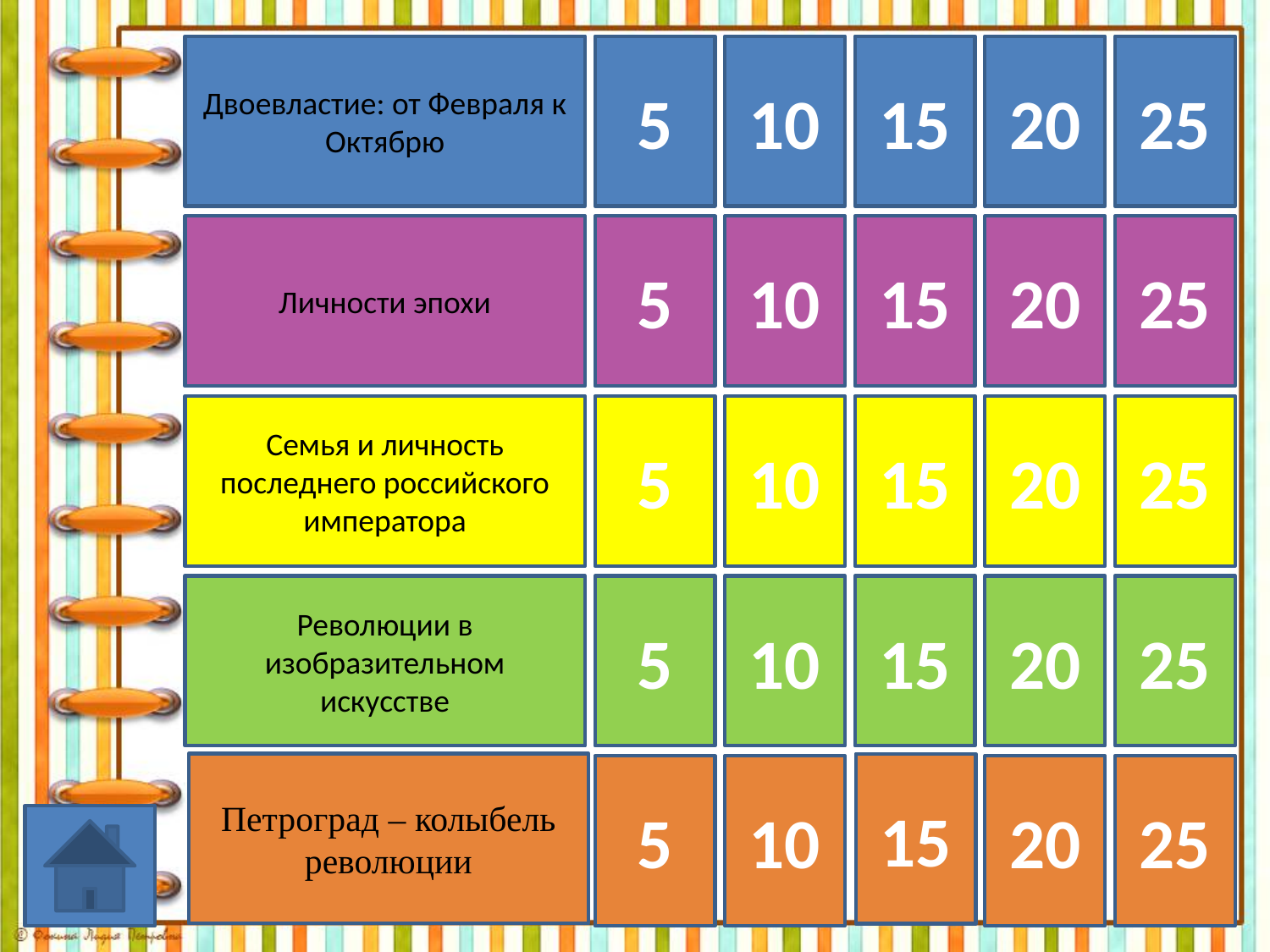

Двоевластие: от Февраля к Октябрю
5
10
15
20
25
Личности эпохи
5
10
15
20
25
Семья и личность последнего российского императора
5
10
15
20
25
Революции в изобразительном искусстве
5
10
15
20
25
Петроград – колыбель революции
15
5
10
20
25